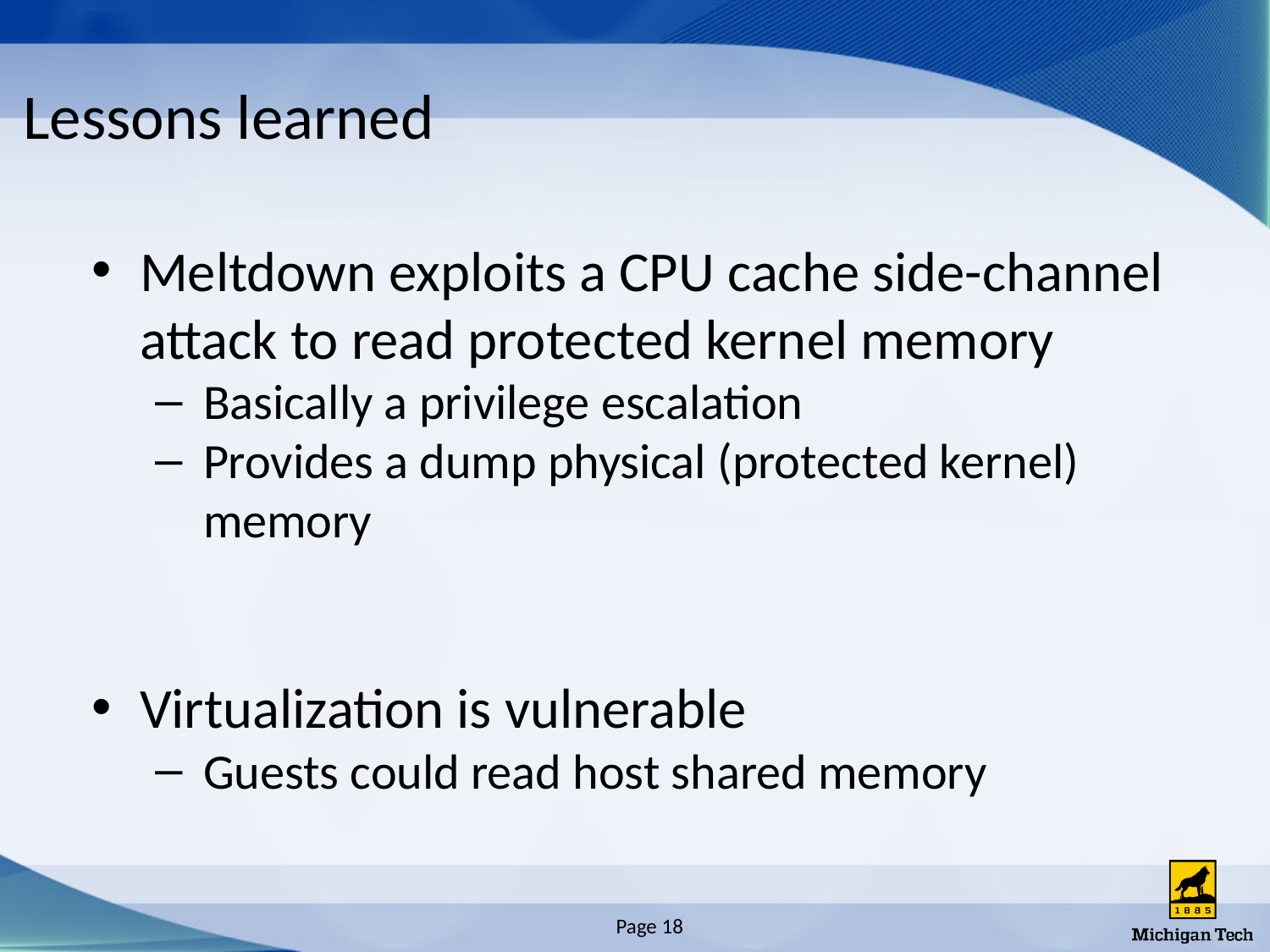

# Lessons learned
Meltdown exploits a CPU cache side-channel attack to read protected kernel memory
Basically a privilege escalation
Provides a dump physical (protected kernel) memory

Virtualization is vulnerable
Guests could read host shared memory